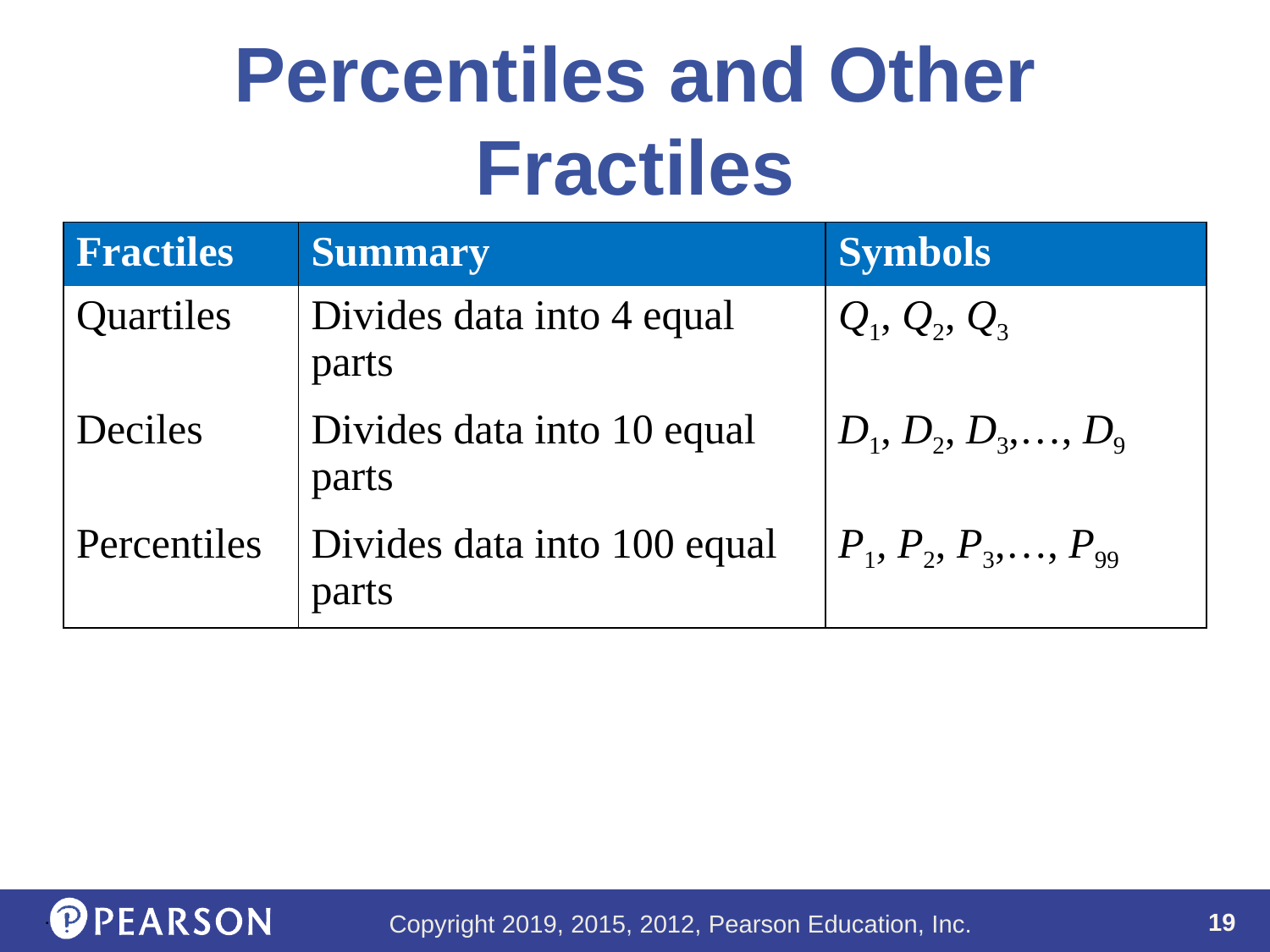

# Percentiles and Other Fractiles
| Fractiles | Summary | Symbols |
| --- | --- | --- |
| Quartiles | Divides data into 4 equal parts | Q1, Q2, Q3 |
| Deciles | Divides data into 10 equal parts | D1, D2, D3,…, D9 |
| Percentiles | Divides data into 100 equal parts | P1, P2, P3,…, P99 |
.